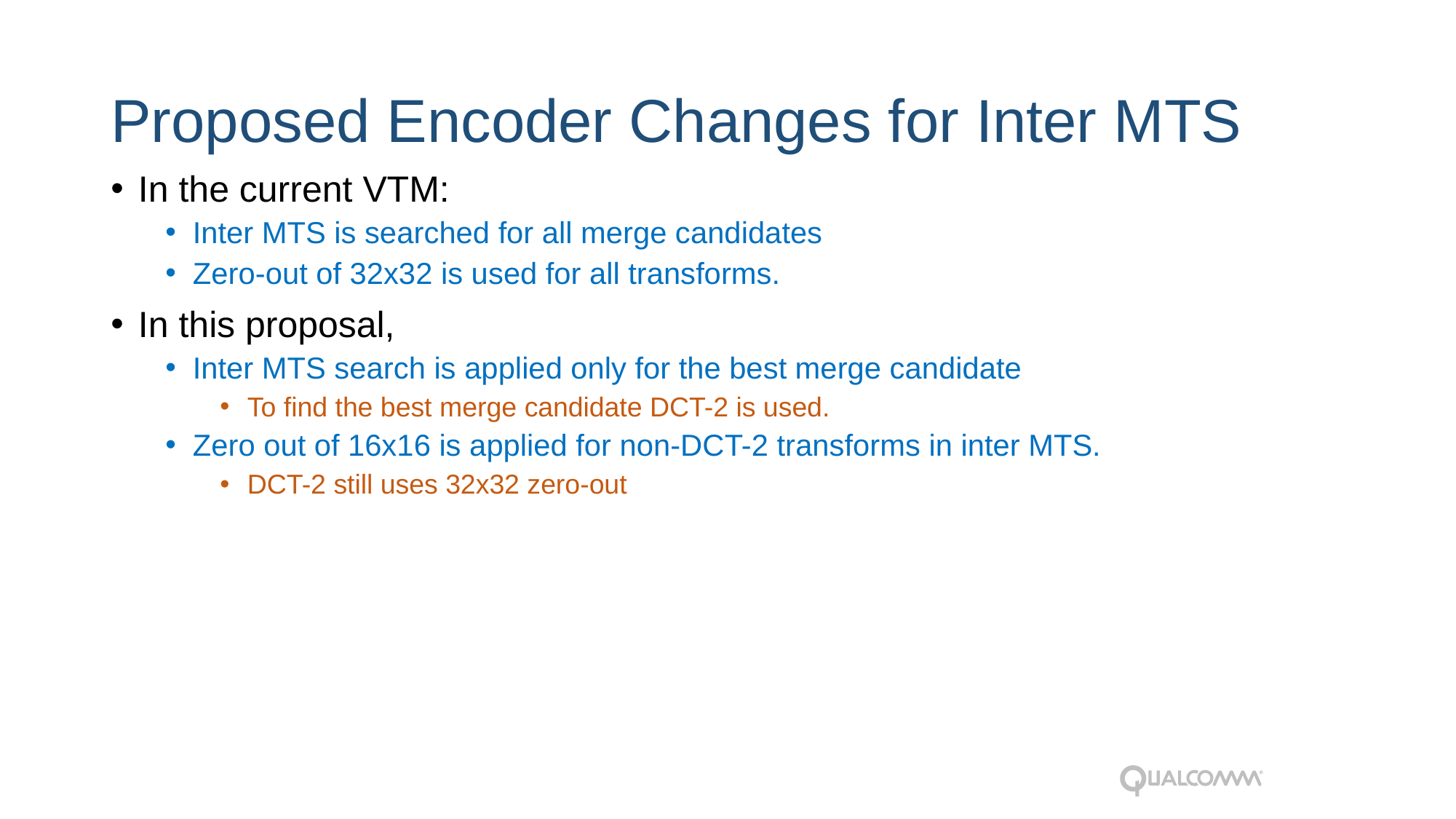

# Proposed Encoder Changes for Inter MTS
In the current VTM:
Inter MTS is searched for all merge candidates
Zero-out of 32x32 is used for all transforms.
In this proposal,
Inter MTS search is applied only for the best merge candidate
To find the best merge candidate DCT-2 is used.
Zero out of 16x16 is applied for non-DCT-2 transforms in inter MTS.
DCT-2 still uses 32x32 zero-out